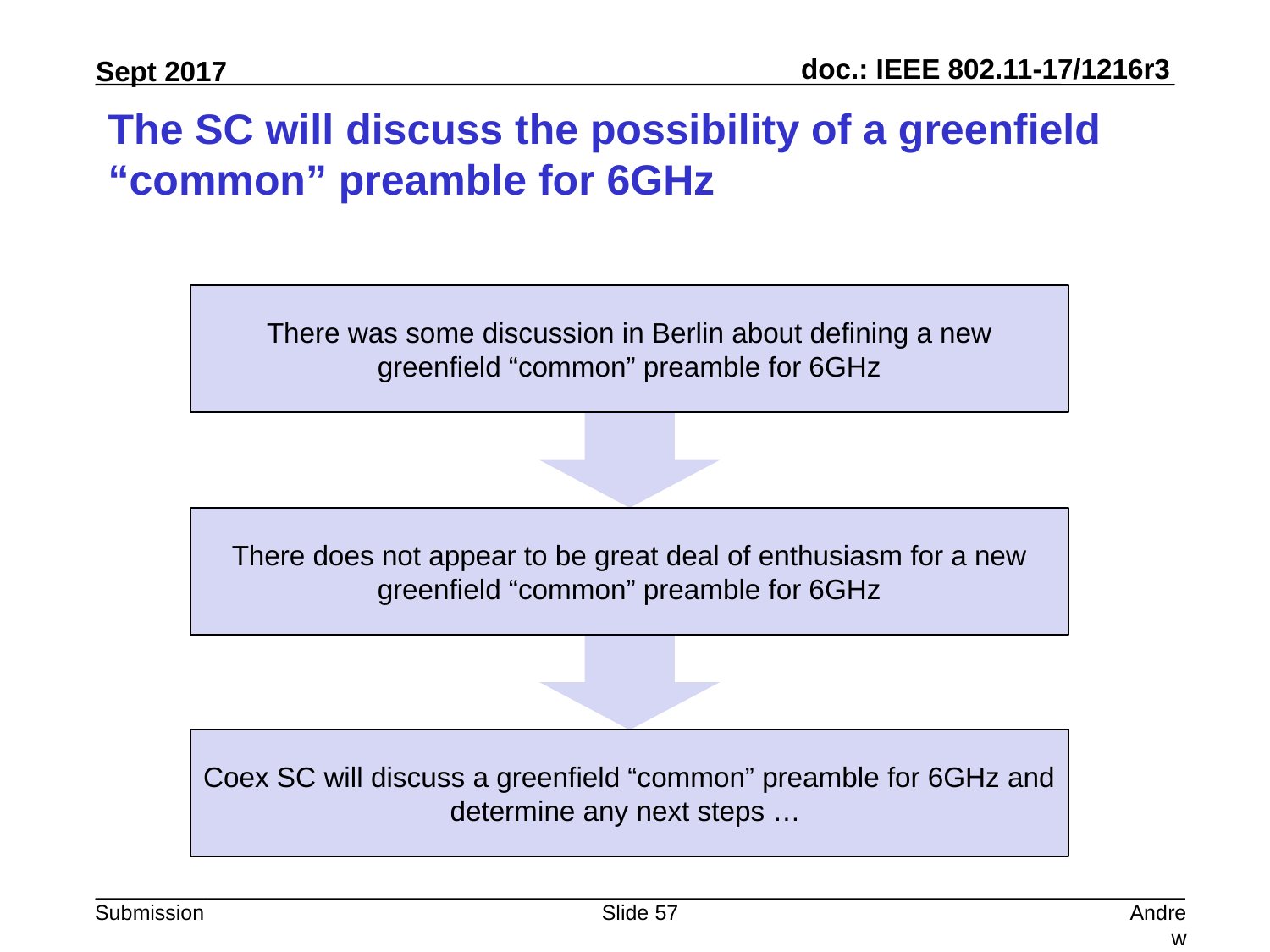

# The SC will discuss the possibility of a greenfield “common” preamble for 6GHz
There was some discussion in Berlin about defining a new greenfield “common” preamble for 6GHz

There does not appear to be great deal of enthusiasm for a new greenfield “common” preamble for 6GHz

Coex SC will discuss a greenfield “common” preamble for 6GHz and determine any next steps …
Slide 57
Andrew Myles, Cisco